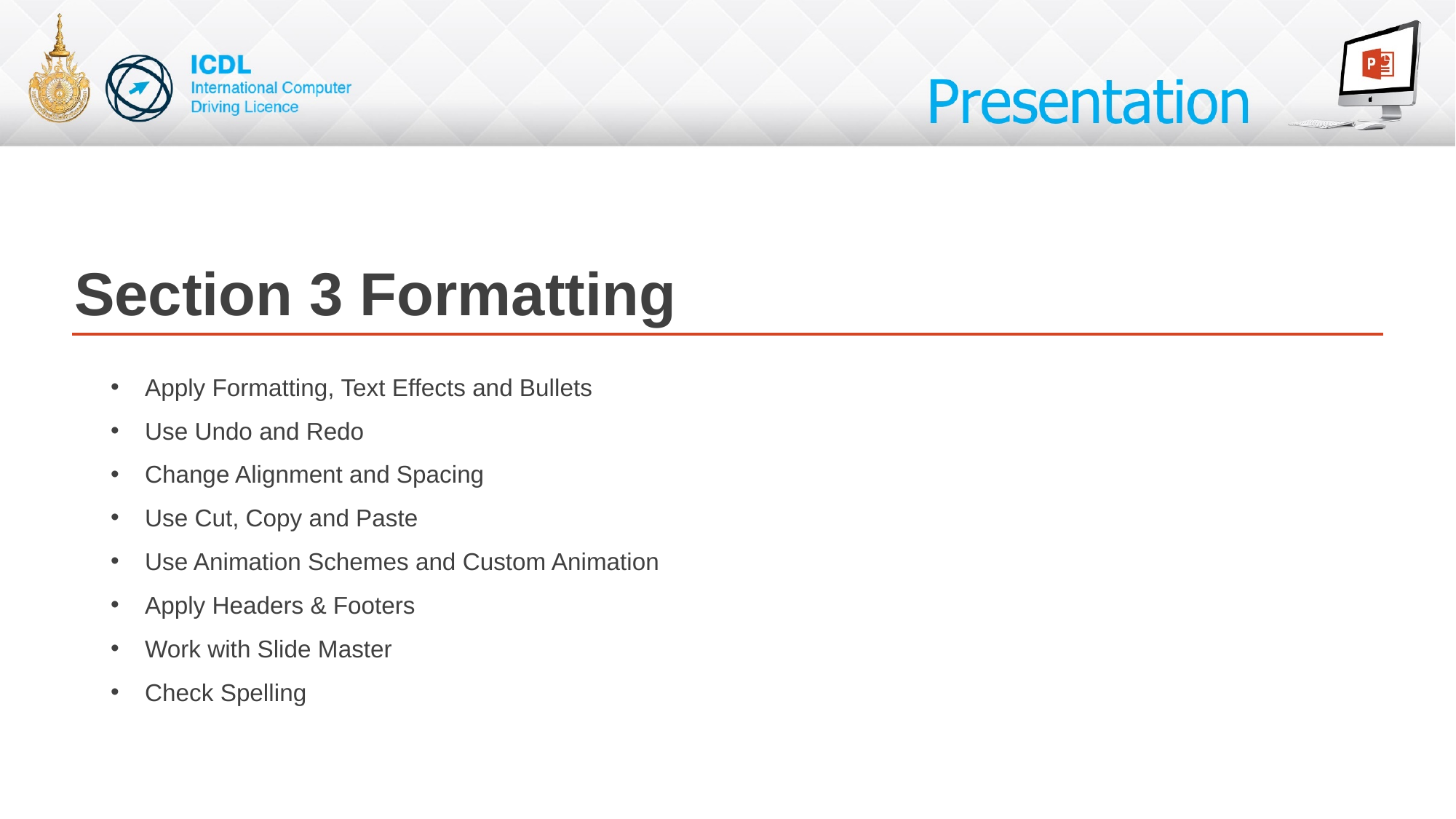

# Section 3 Formatting

Apply Formatting, Text Effects and Bullets
Use Undo and Redo
Change Alignment and Spacing
Use Cut, Copy and Paste
Use Animation Schemes and Custom Animation
Apply Headers & Footers
Work with Slide Master
Check Spelling